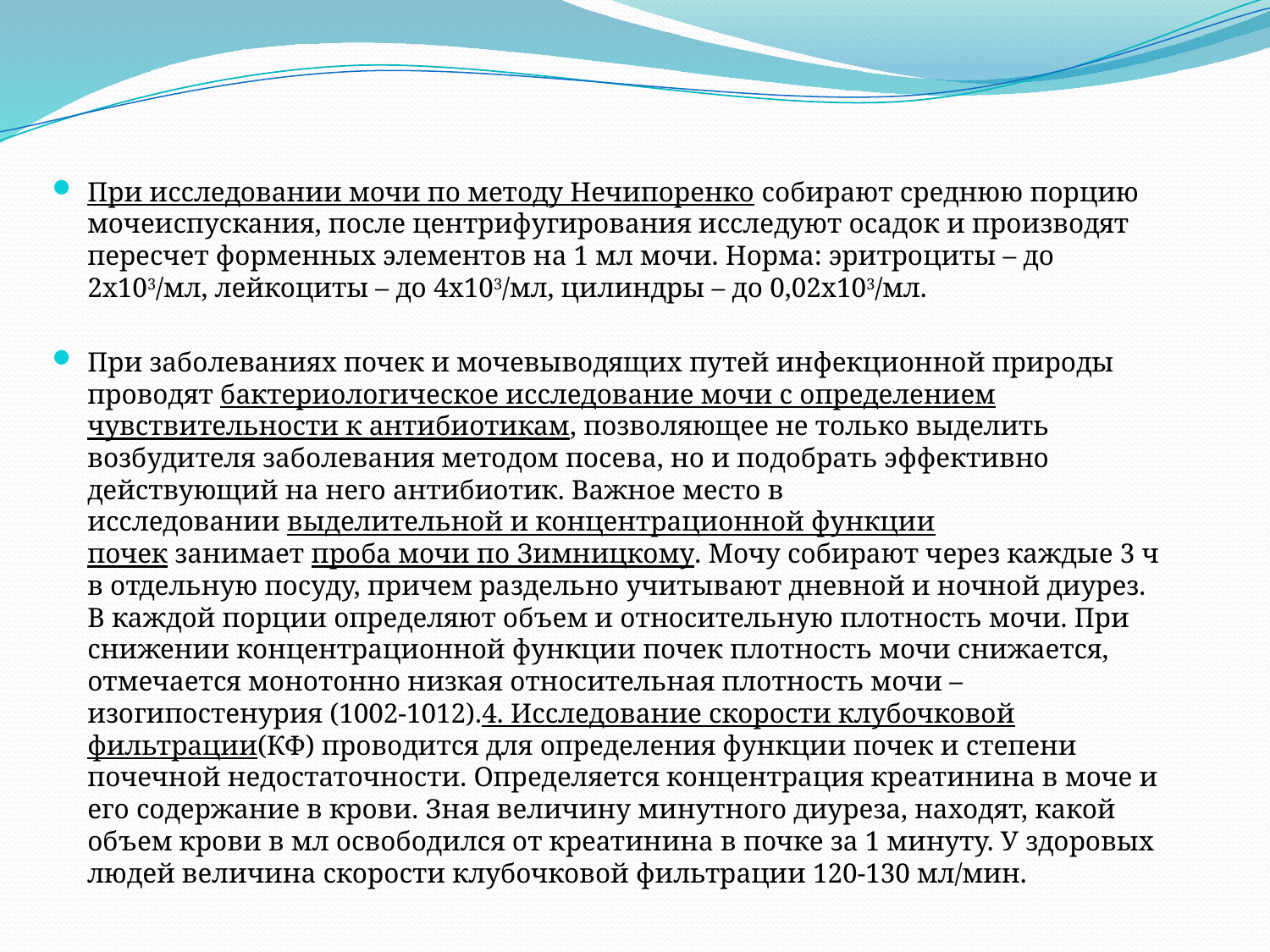

При исследовании мочи по методу Нечипоренко собирают среднюю порцию мочеиспускания, после центрифугирования исследуют осадок и производят пересчет форменных элементов на 1 мл мочи. Норма: эритроциты – до 2х103/мл, лейкоциты – до 4х103/мл, цилиндры – до 0,02х103/мл.

При заболеваниях почек и мочевыводящих путей инфекционной природы проводят бактериологическое исследование мочи с определением чувствительности к антибиотикам, позволяющее не только выделить возбудителя заболевания методом посева, но и подобрать эффективно действующий на него антибиотик. Важное место в исследовании выделительной и концентрационной функции почек занимает проба мочи по Зимницкому. Мочу собирают через каждые 3 ч в отдельную посуду, причем раздельно учитывают дневной и ночной диурез. В каждой порции определяют объем и относительную плотность мочи. При снижении концентрационной функции почек плотность мочи снижается, отмечается монотонно низкая относительная плотность мочи – изогипостенурия (1002-1012).4. Исследование скорости клубочковой фильтрации(КФ) проводится для определения функции почек и степени почечной недостаточности. Определяется концентрация креатинина в моче и его содержание в крови. Зная величину минутного диуреза, находят, какой объем крови в мл освободился от креатинина в почке за 1 минуту. У здоровых людей величина скорости клубочковой фильтрации 120-130 мл/мин.